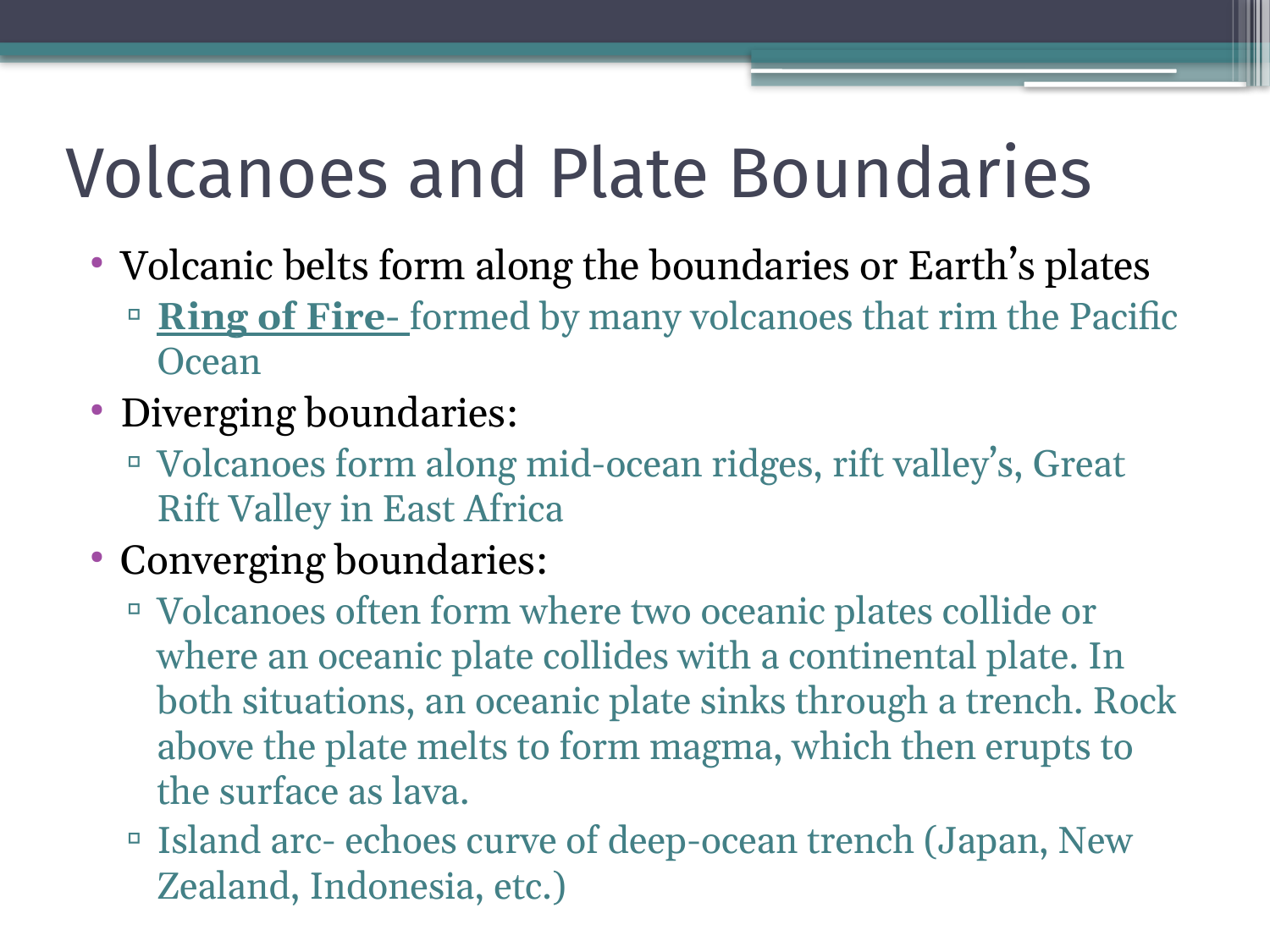

# Volcanoes and Plate Boundaries
Volcanic belts form along the boundaries or Earth’s plates
Ring of Fire- formed by many volcanoes that rim the Pacific Ocean
Diverging boundaries:
Volcanoes form along mid-ocean ridges, rift valley’s, Great Rift Valley in East Africa
Converging boundaries:
Volcanoes often form where two oceanic plates collide or where an oceanic plate collides with a continental plate. In both situations, an oceanic plate sinks through a trench. Rock above the plate melts to form magma, which then erupts to the surface as lava.
Island arc- echoes curve of deep-ocean trench (Japan, New Zealand, Indonesia, etc.)